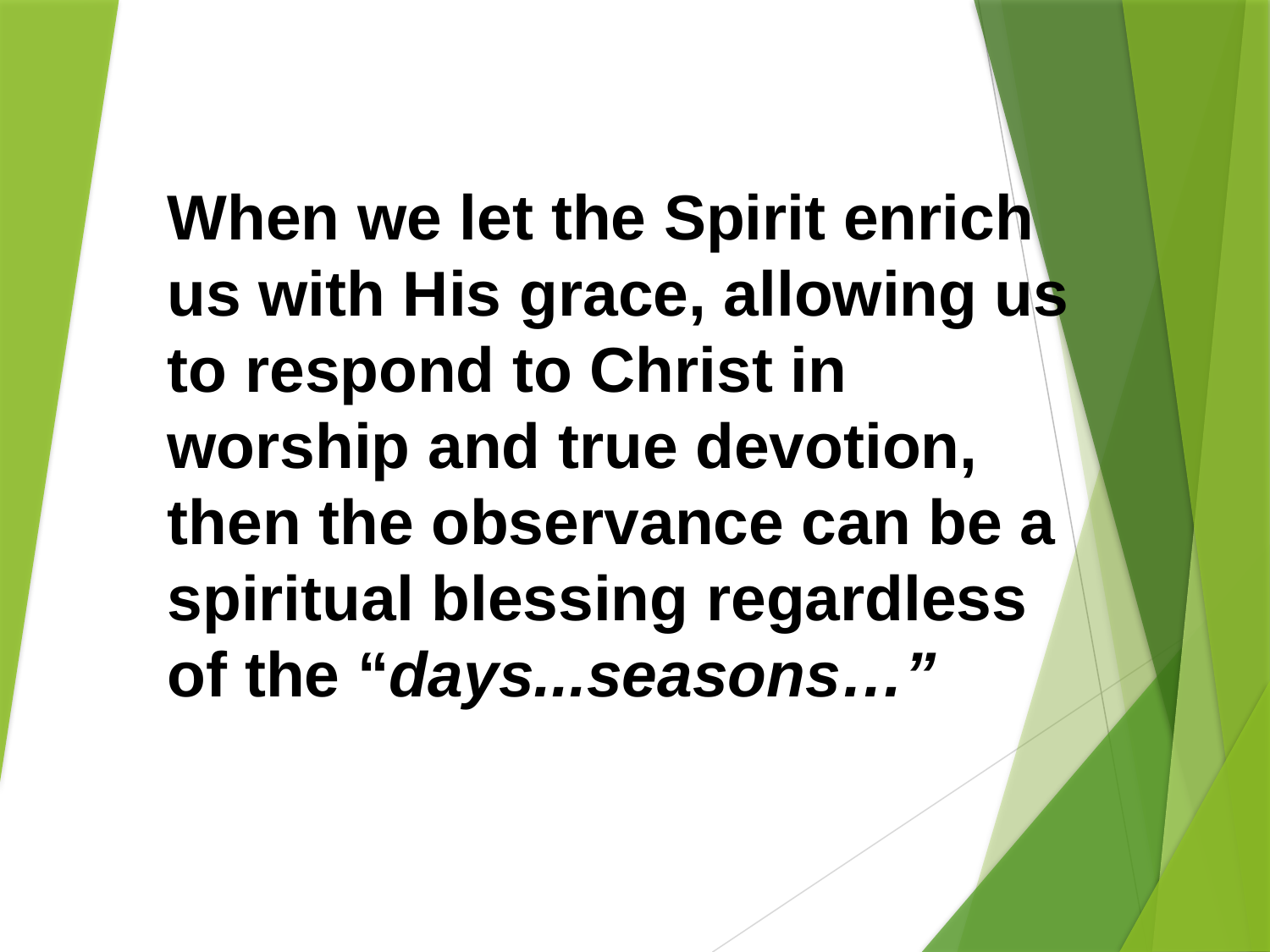

When we let the Spirit enrich us with His grace, allowing us to respond to Christ in worship and true devotion, then the observance can be a spiritual blessing regardless of the “days...seasons…”